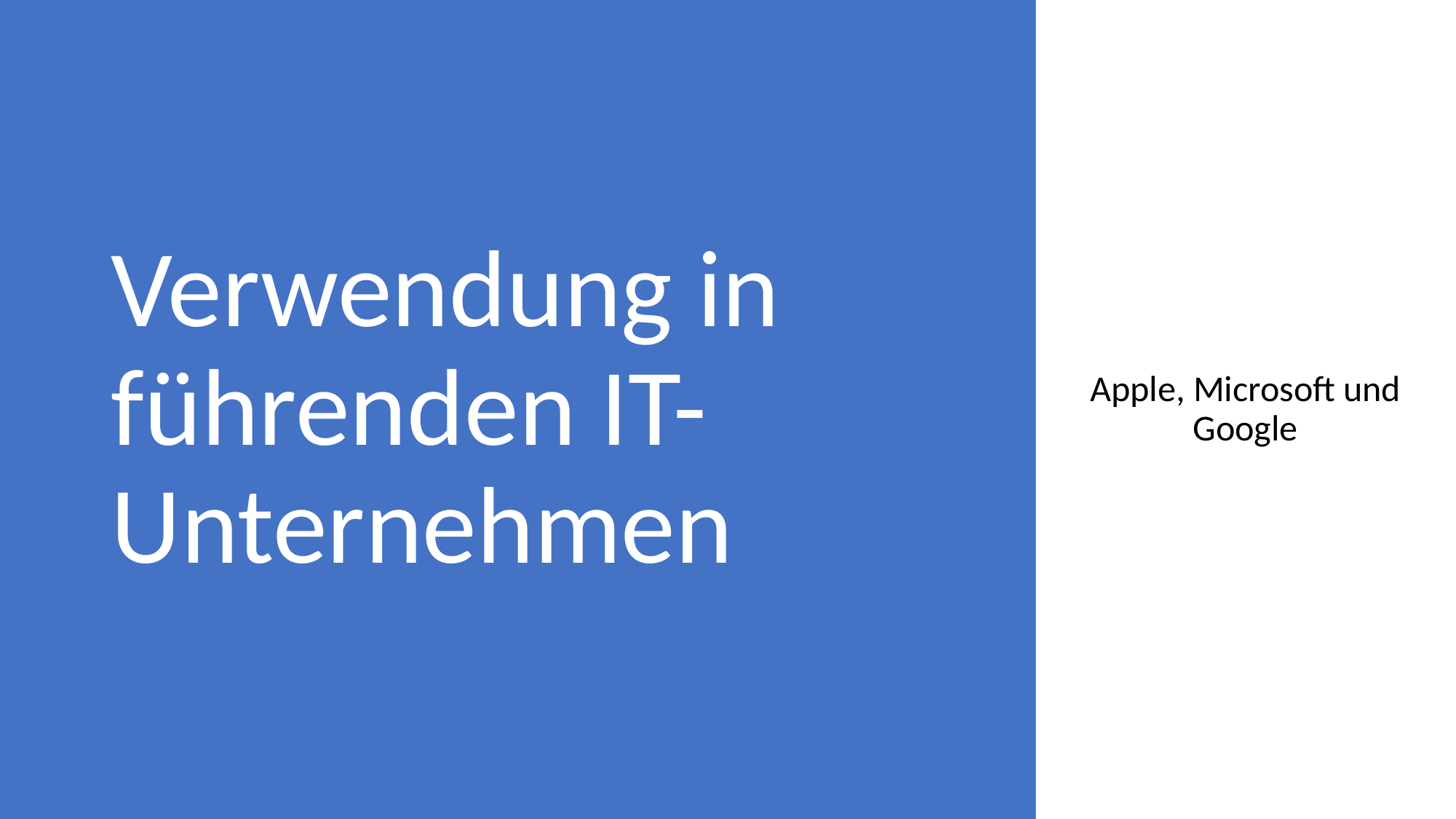

# Verwendung in führenden IT-Unternehmen
Apple, Microsoft und Google